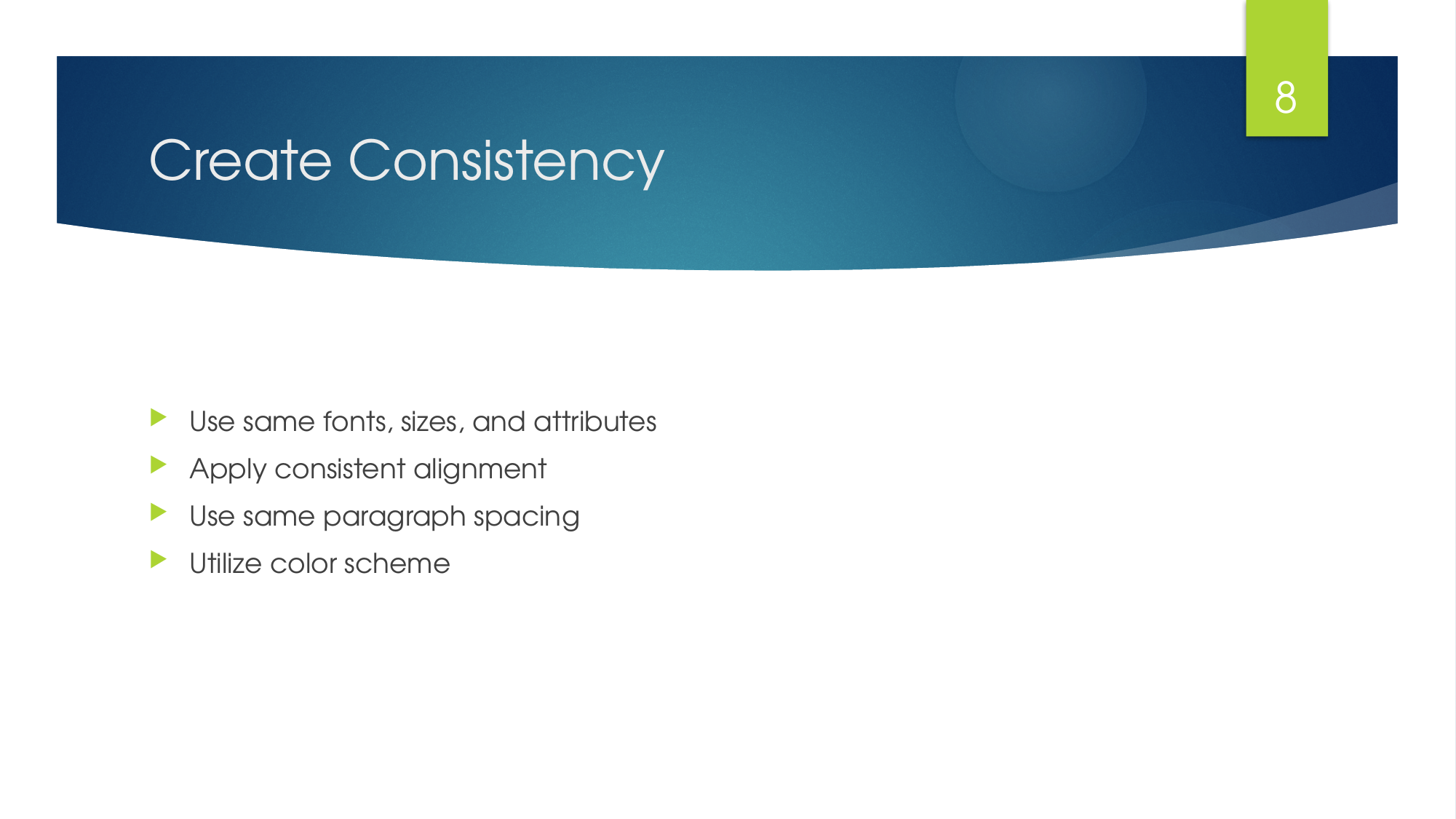

8
# Create Consistency
Use same fonts, sizes, and attributes
Apply consistent alignment
Use same paragraph spacing
Utilize color scheme